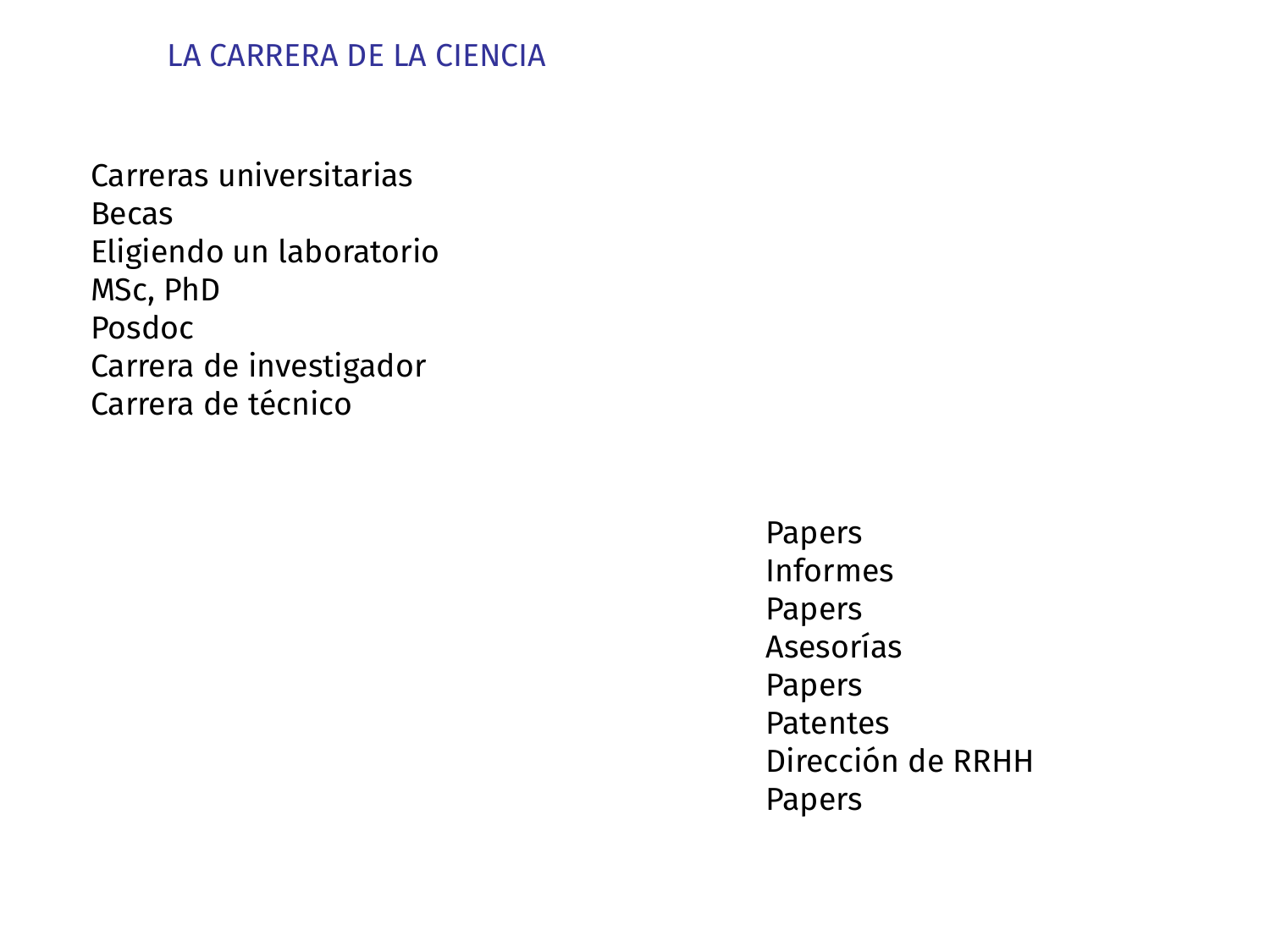

LA CARRERA DE LA CIENCIA
Carreras universitarias
Becas
Eligiendo un laboratorio
MSc, PhD
Posdoc
Carrera de investigador
Carrera de técnico
Papers
Informes
Papers
Asesorías
Papers
Patentes
Dirección de RRHH
Papers